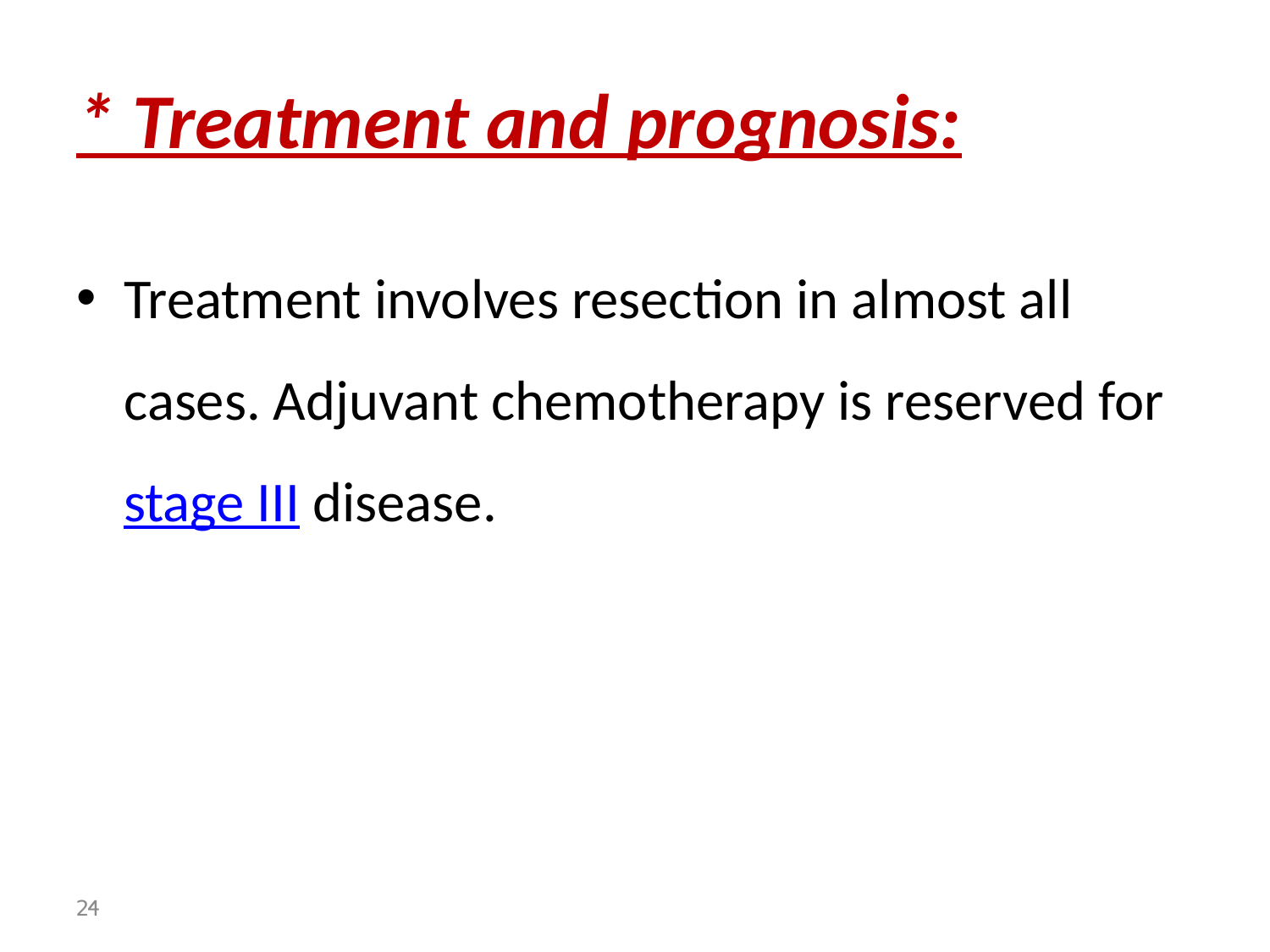

# * Treatment and prognosis:
Treatment involves resection in almost all cases. Adjuvant chemotherapy is reserved for stage III disease.

24